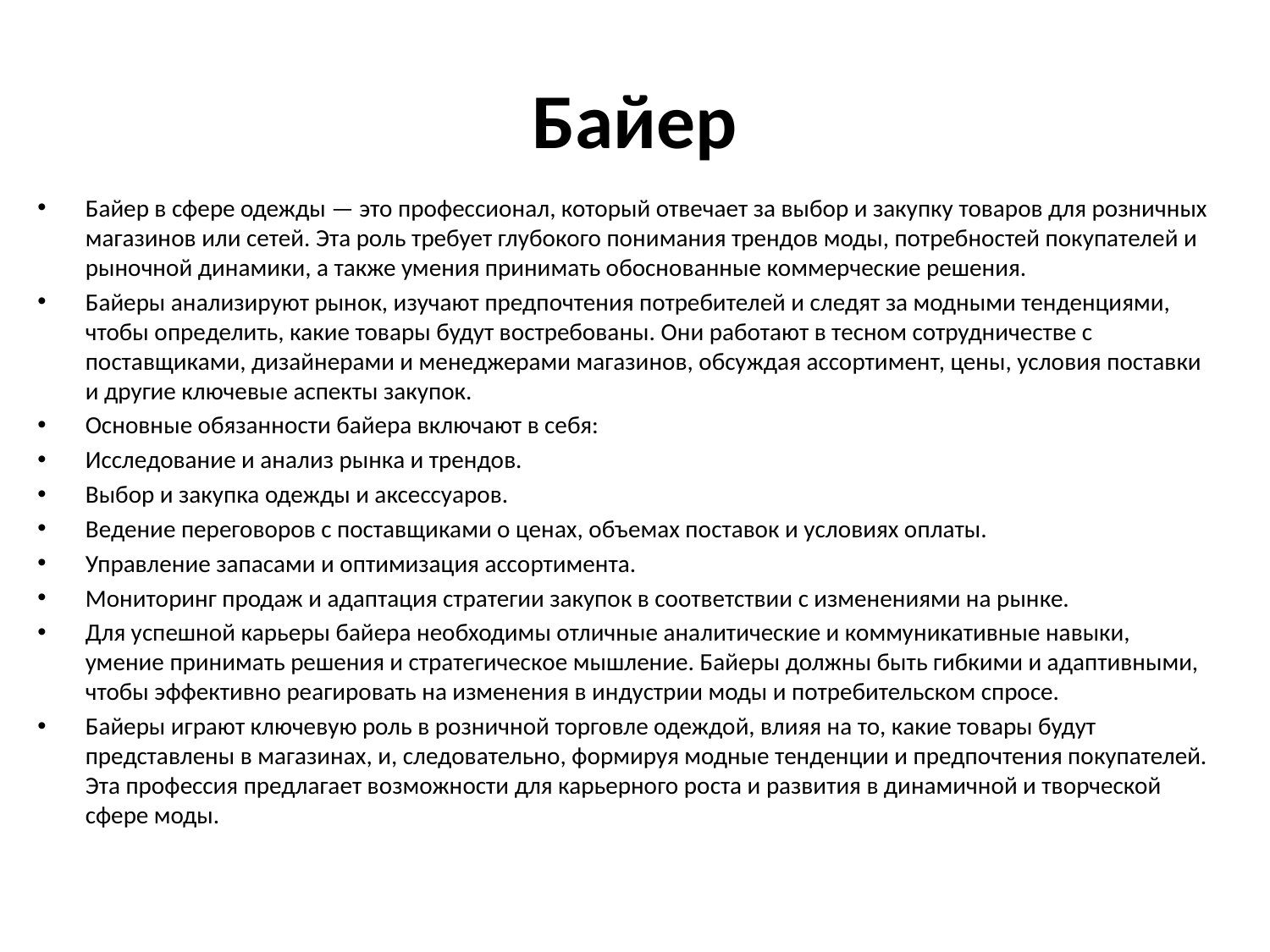

# Байер
Байер в сфере одежды — это профессионал, который отвечает за выбор и закупку товаров для розничных магазинов или сетей. Эта роль требует глубокого понимания трендов моды, потребностей покупателей и рыночной динамики, а также умения принимать обоснованные коммерческие решения.
Байеры анализируют рынок, изучают предпочтения потребителей и следят за модными тенденциями, чтобы определить, какие товары будут востребованы. Они работают в тесном сотрудничестве с поставщиками, дизайнерами и менеджерами магазинов, обсуждая ассортимент, цены, условия поставки и другие ключевые аспекты закупок.
Основные обязанности байера включают в себя:
Исследование и анализ рынка и трендов.
Выбор и закупка одежды и аксессуаров.
Ведение переговоров с поставщиками о ценах, объемах поставок и условиях оплаты.
Управление запасами и оптимизация ассортимента.
Мониторинг продаж и адаптация стратегии закупок в соответствии с изменениями на рынке.
Для успешной карьеры байера необходимы отличные аналитические и коммуникативные навыки, умение принимать решения и стратегическое мышление. Байеры должны быть гибкими и адаптивными, чтобы эффективно реагировать на изменения в индустрии моды и потребительском спросе.
Байеры играют ключевую роль в розничной торговле одеждой, влияя на то, какие товары будут представлены в магазинах, и, следовательно, формируя модные тенденции и предпочтения покупателей. Эта профессия предлагает возможности для карьерного роста и развития в динамичной и творческой сфере моды.